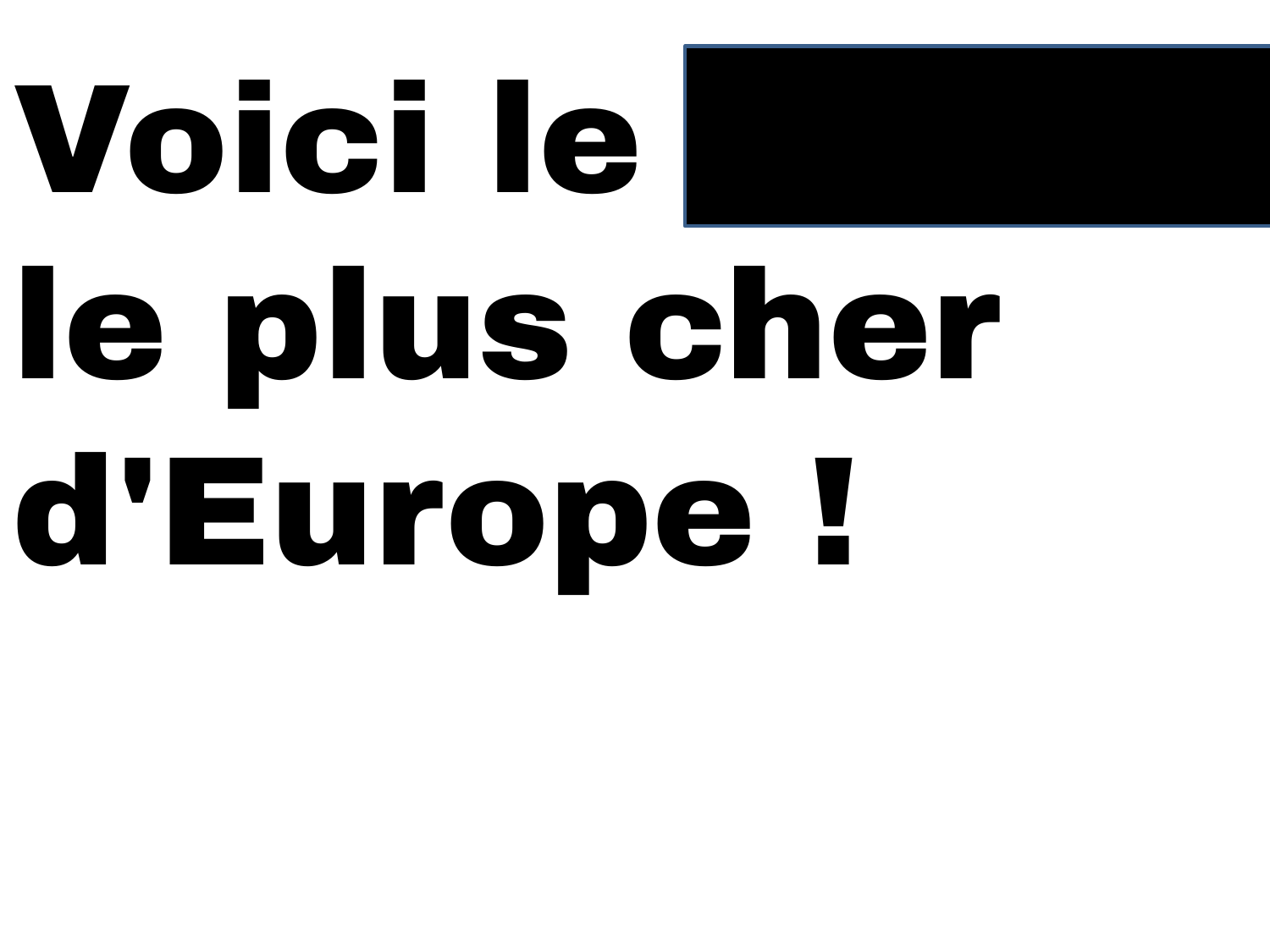

Voici le burger le plus cher d'Europe !